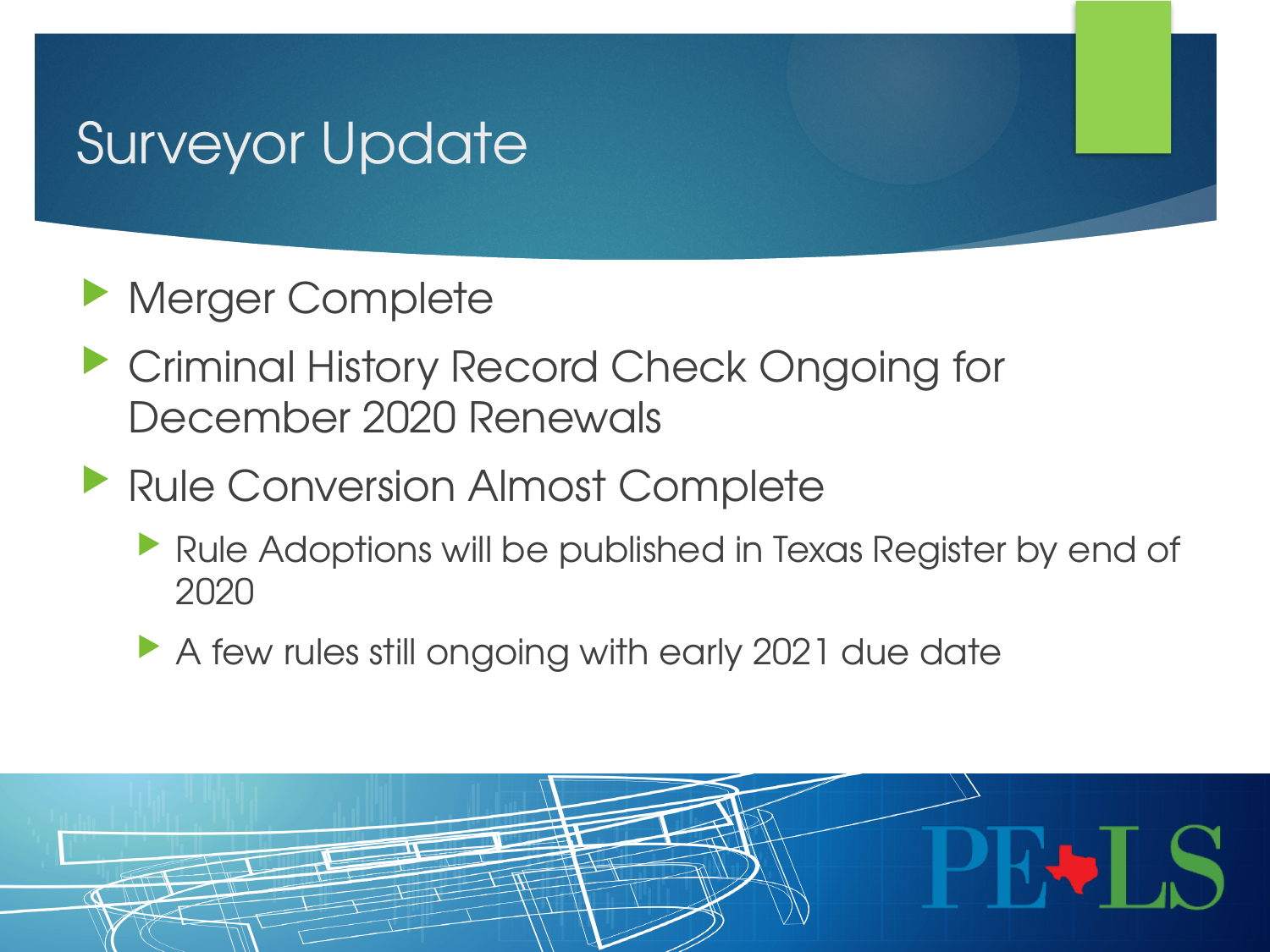

# Surveyor Update
Merger Complete
Criminal History Record Check Ongoing for December 2020 Renewals
Rule Conversion Almost Complete
Rule Adoptions will be published in Texas Register by end of 2020
A few rules still ongoing with early 2021 due date